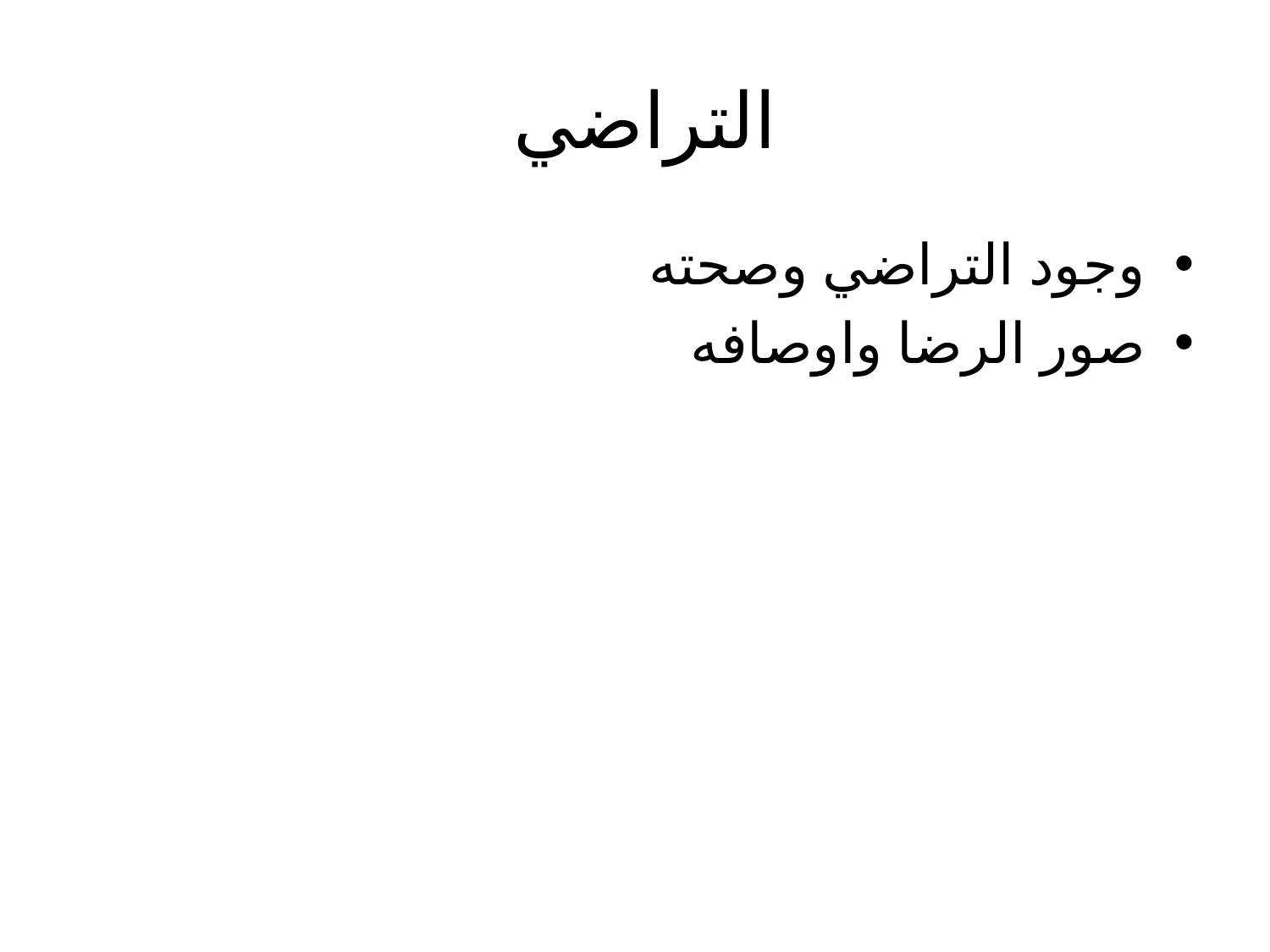

# التراضي
وجود التراضي وصحته
صور الرضا واوصافه